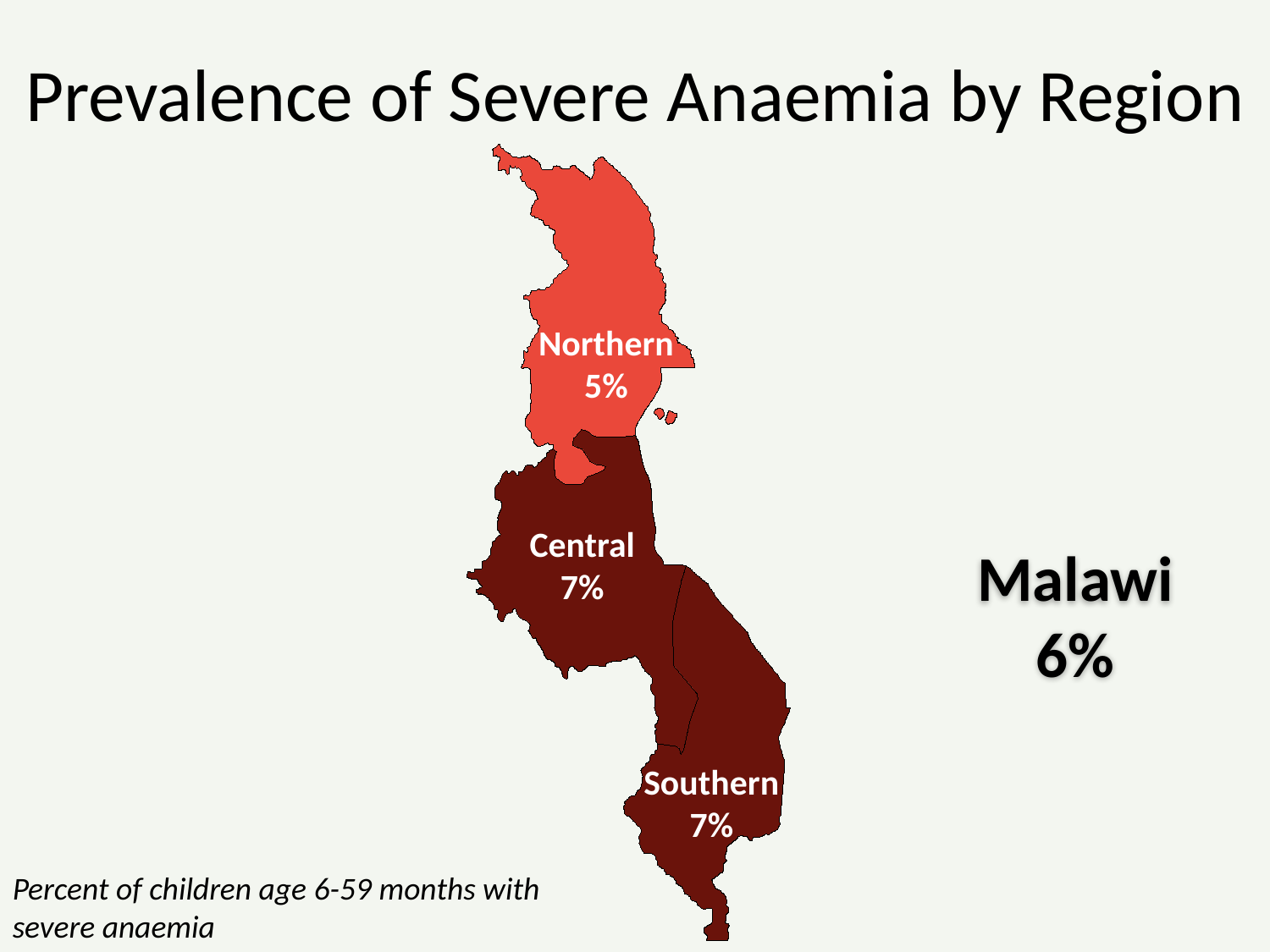

Prevalence of Severe Anaemia by Region

Northern
5%
Malawi
6%
Central
7%
Southern
7%
Percent of children age 6-59 months with severe anaemia